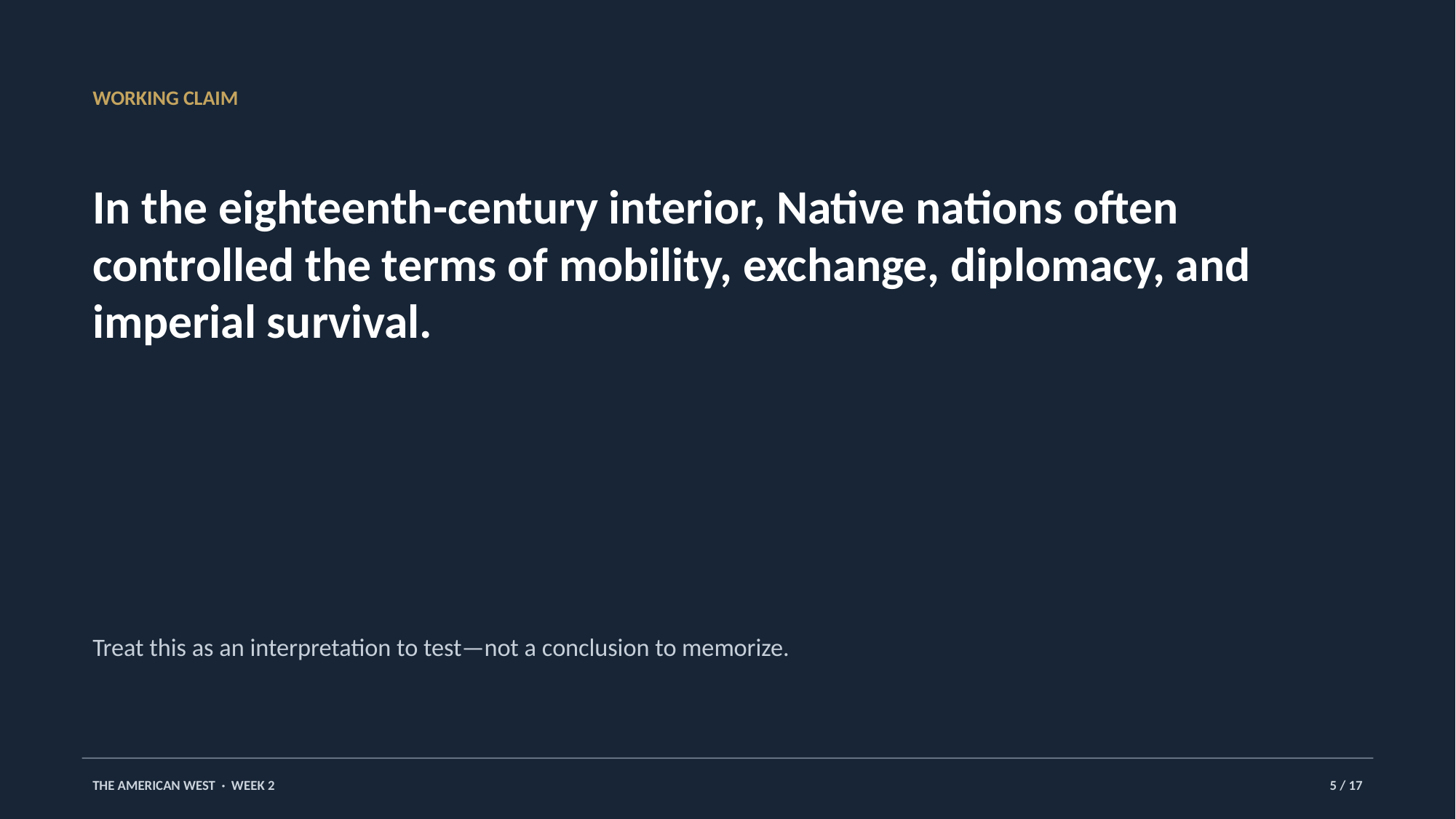

WORKING CLAIM
In the eighteenth-century interior, Native nations often controlled the terms of mobility, exchange, diplomacy, and imperial survival.
Treat this as an interpretation to test—not a conclusion to memorize.

THE AMERICAN WEST  ·  WEEK 2
5 / 17